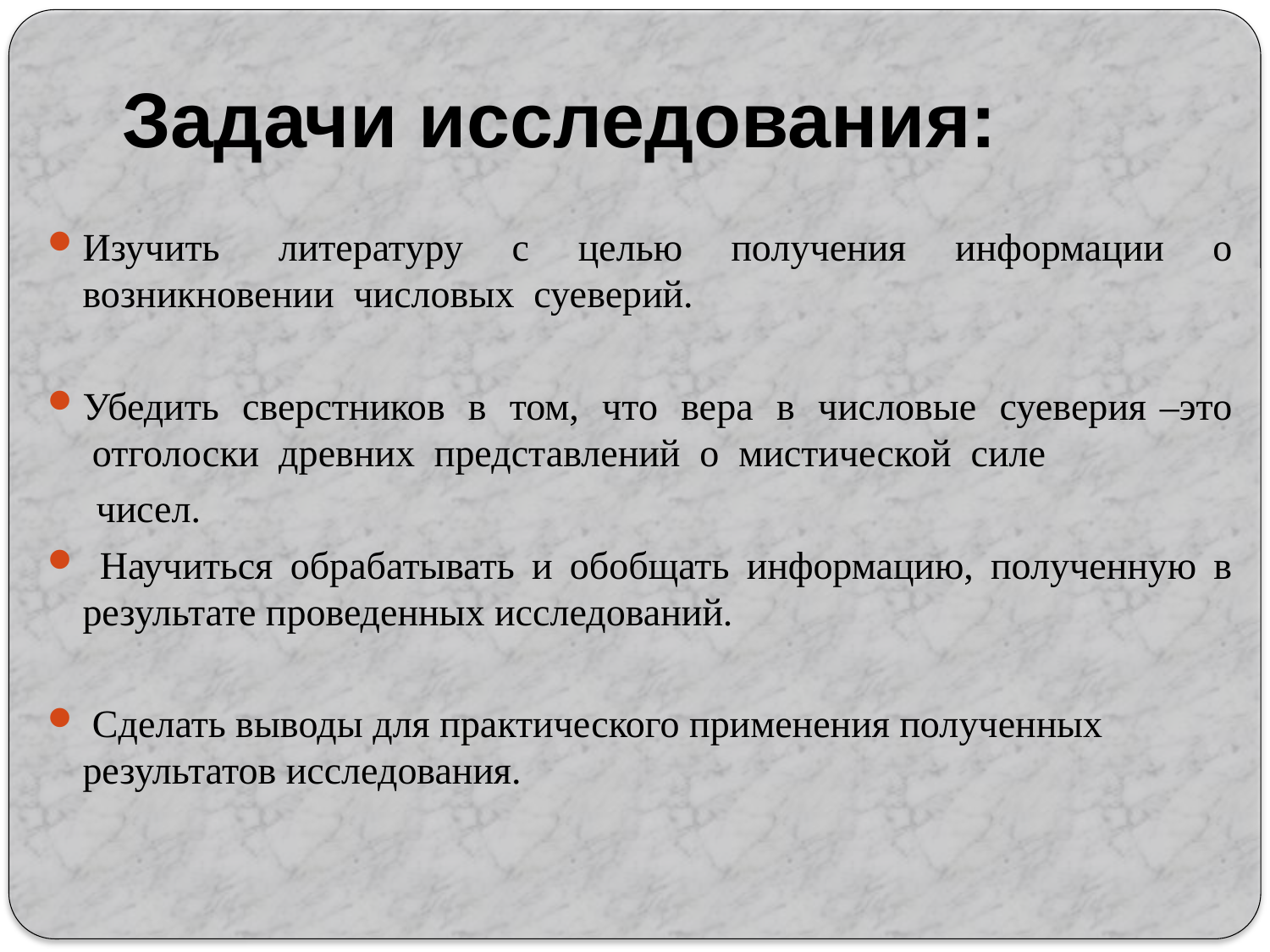

# Задачи исследования:
Изучить  литературу с целью получения информации о возникновении  числовых  суеверий.

Убедить  сверстников  в  том,  что  вера  в  числовые  суеверия –это  отголоски  древних  представлений  о  мистической  силе
     чисел.
 Научиться обрабатывать и обобщать информацию, полученную в результате проведенных исследований.

 Сделать выводы для практического применения полученных результатов исследования.